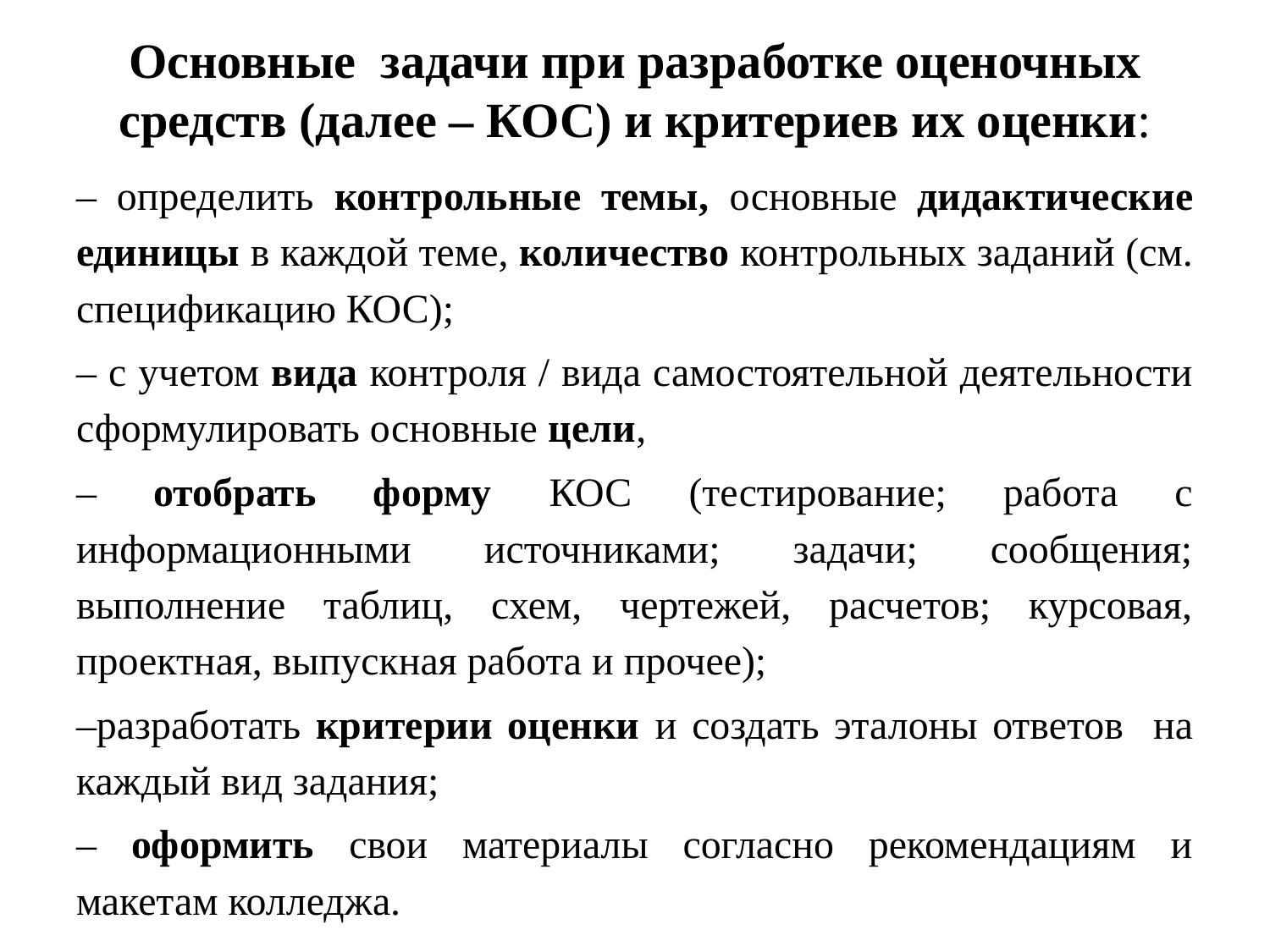

# Основные  задачи при разработке оценочных средств (далее – КОС) и критериев их оценки:
– определить контрольные темы, основные дидактические единицы в каждой теме, количество контрольных заданий (см. спецификацию КОС);
– с учетом вида контроля / вида самостоятельной деятельности сформулировать основные цели,
– отобрать форму КОС (тестирование; работа с информационными источниками; задачи; сообщения; выполнение таблиц, схем, чертежей, расчетов; курсовая, проектная, выпускная работа и прочее);
–разработать критерии оценки и создать эталоны ответов  на каждый вид задания;
– оформить свои материалы согласно рекомендациям и макетам колледжа.